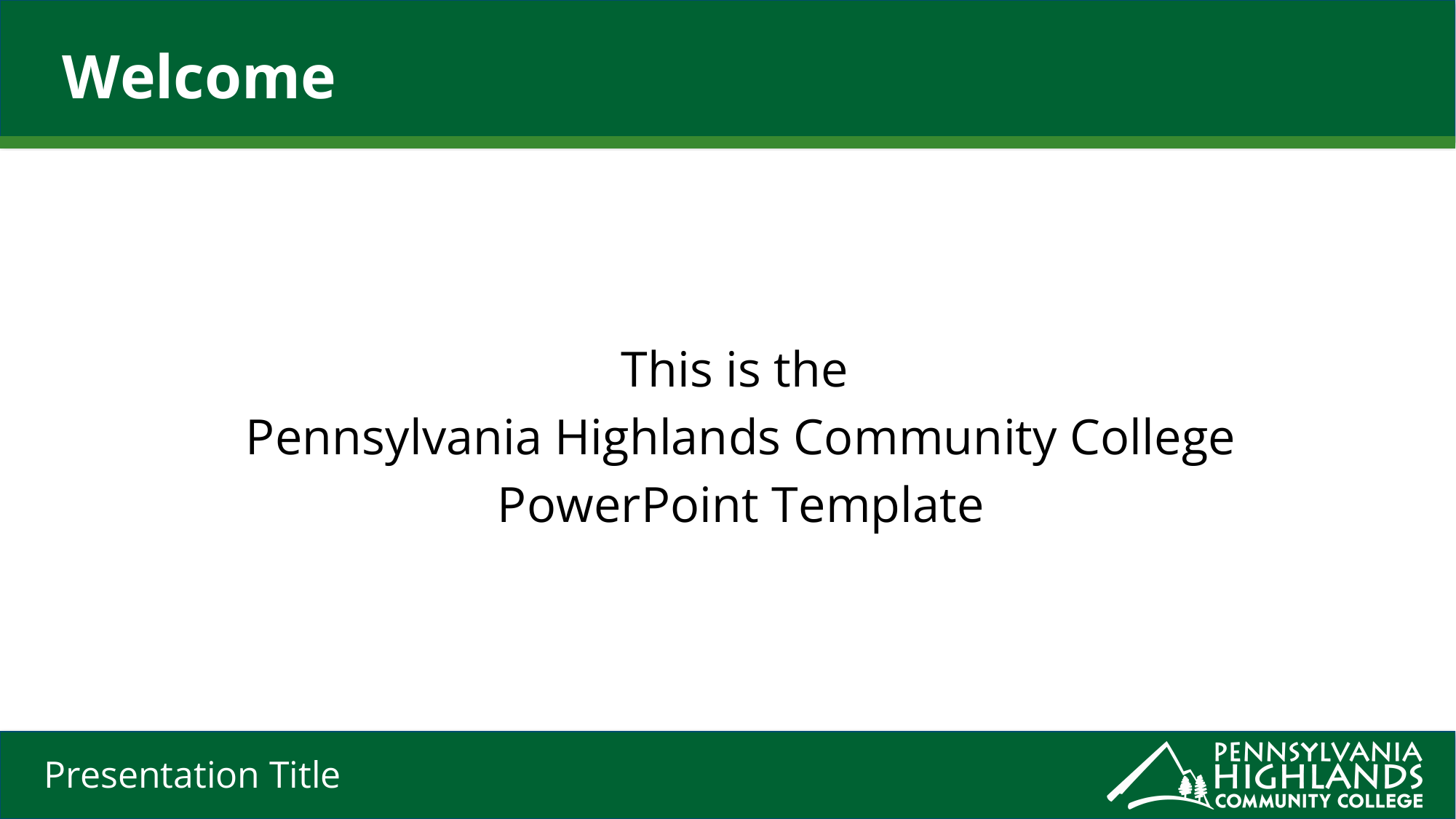

# Welcome
This is the
Pennsylvania Highlands Community College
PowerPoint Template